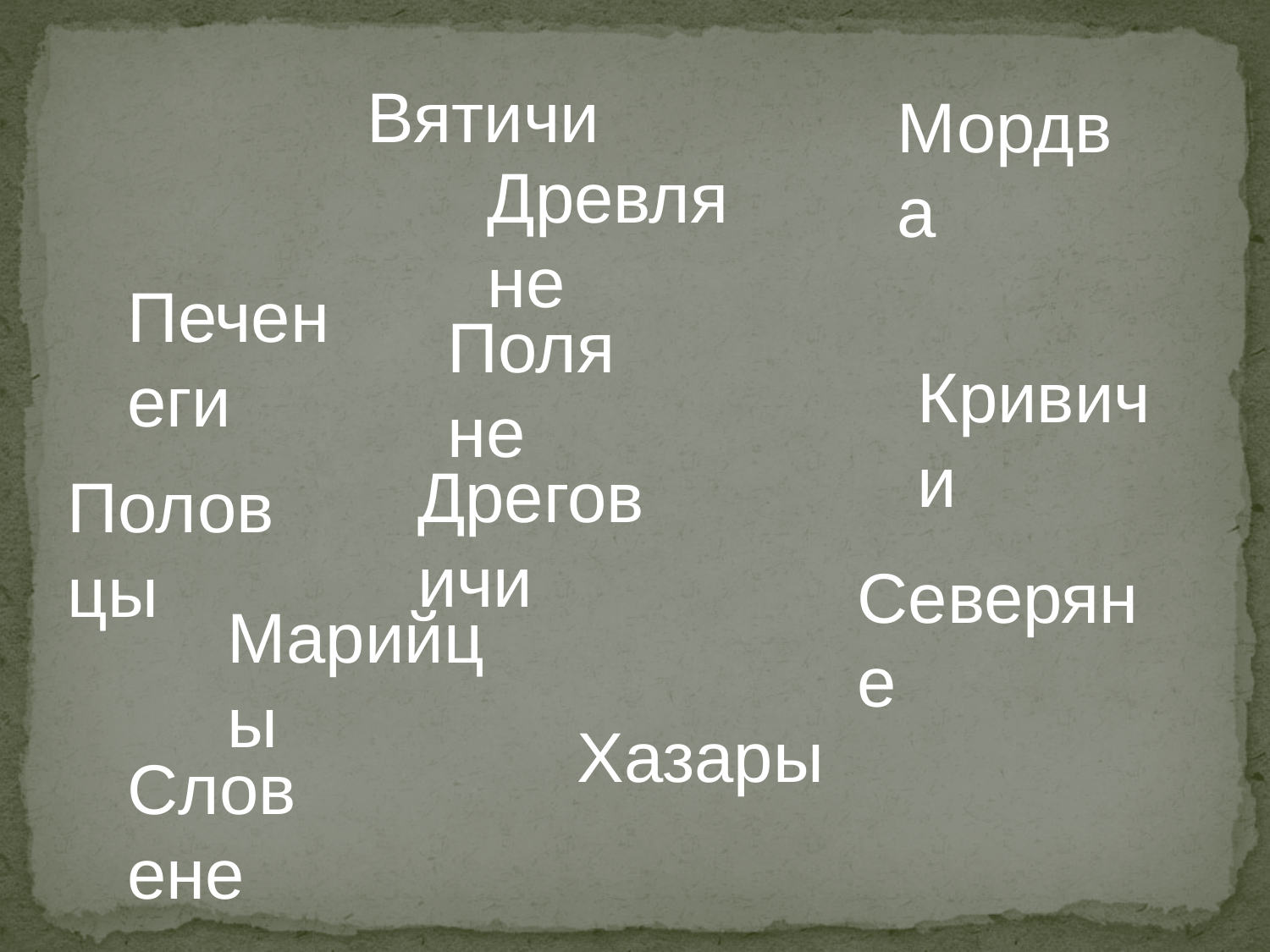

Вятичи
Мордва
Древляне
Печенеги
Поляне
Кривичи
Дреговичи
Половцы
Северяне
Марийцы
Хазары
Словене